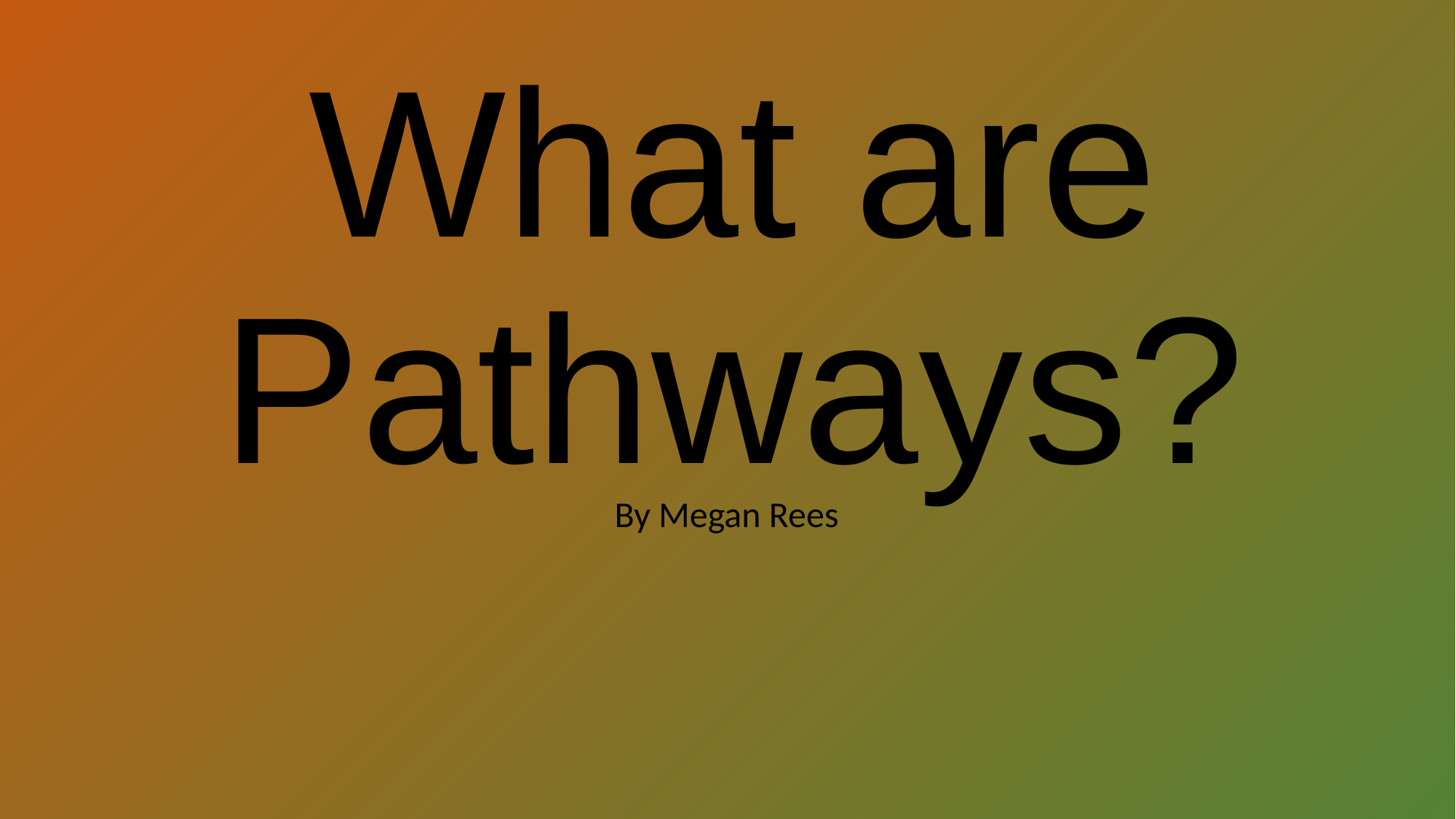

# What are Pathways?
By Megan Rees